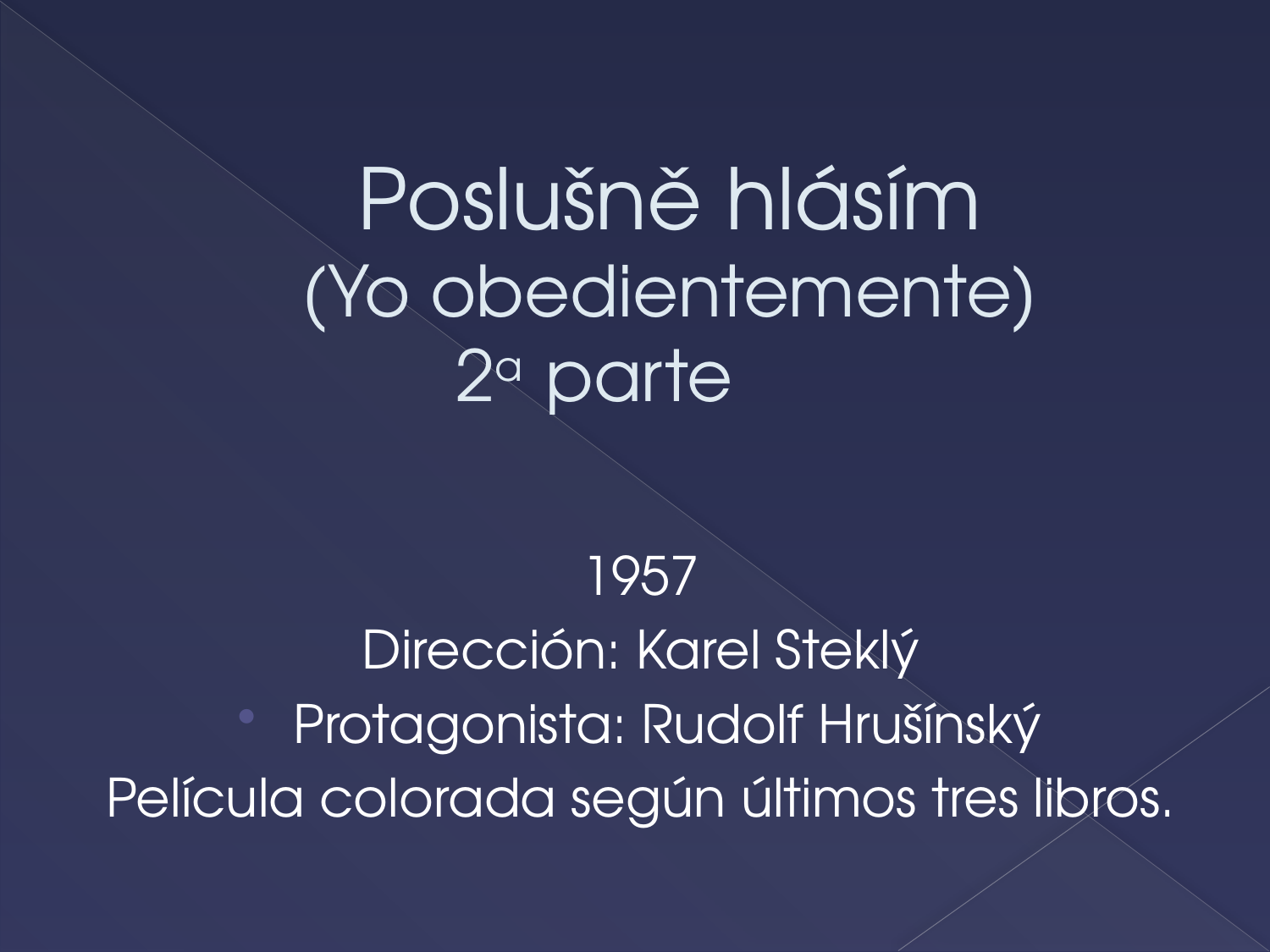

# Poslušně hlásím (Yo obedientemente) 2a  parte
1957
Dirección: Karel Steklý
Protagonista: Rudolf Hrušínský
Película colorada según últimos tres libros.